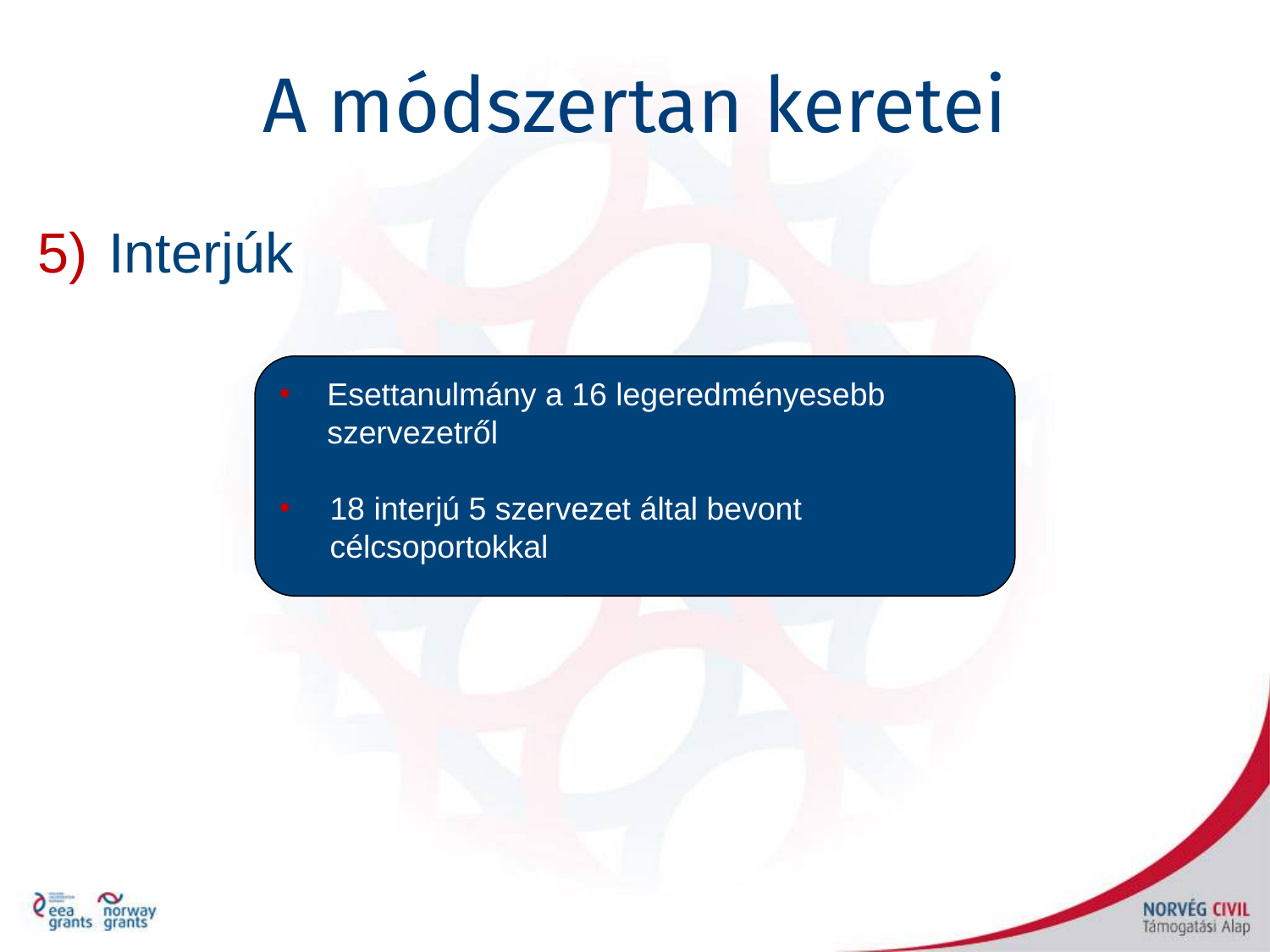

A módszertan keretei
Interjúk
Esettanulmány a 16 legeredményesebb szervezetről

18 interjú 5 szervezet által bevont         célcsoportokkal